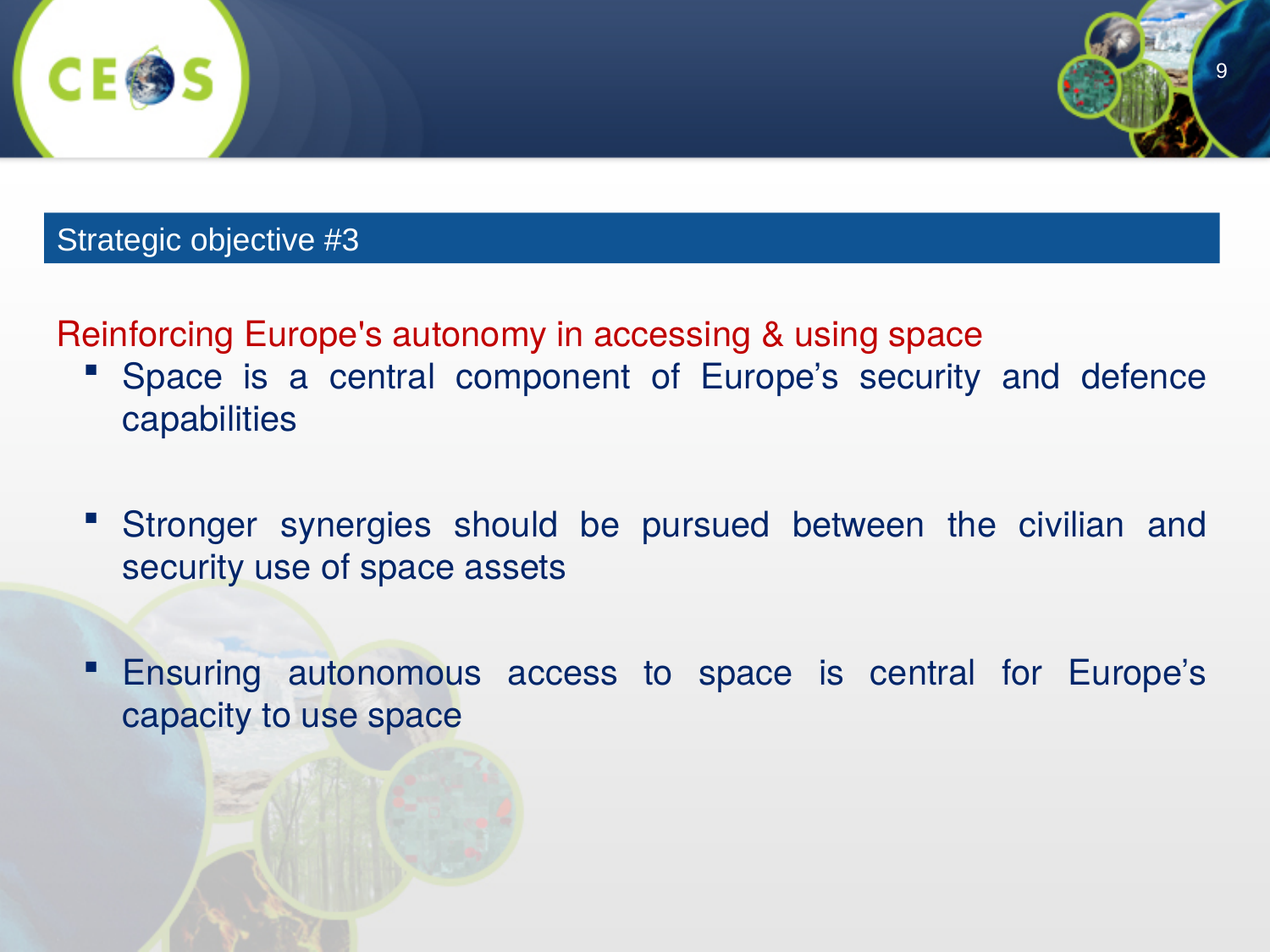

Strategic objective #3
Reinforcing Europe's autonomy in accessing & using space
Space is a central component of Europe’s security and defence capabilities

Stronger synergies should be pursued between the civilian and security use of space assets

Ensuring autonomous access to space is central for Europe’s capacity to use space